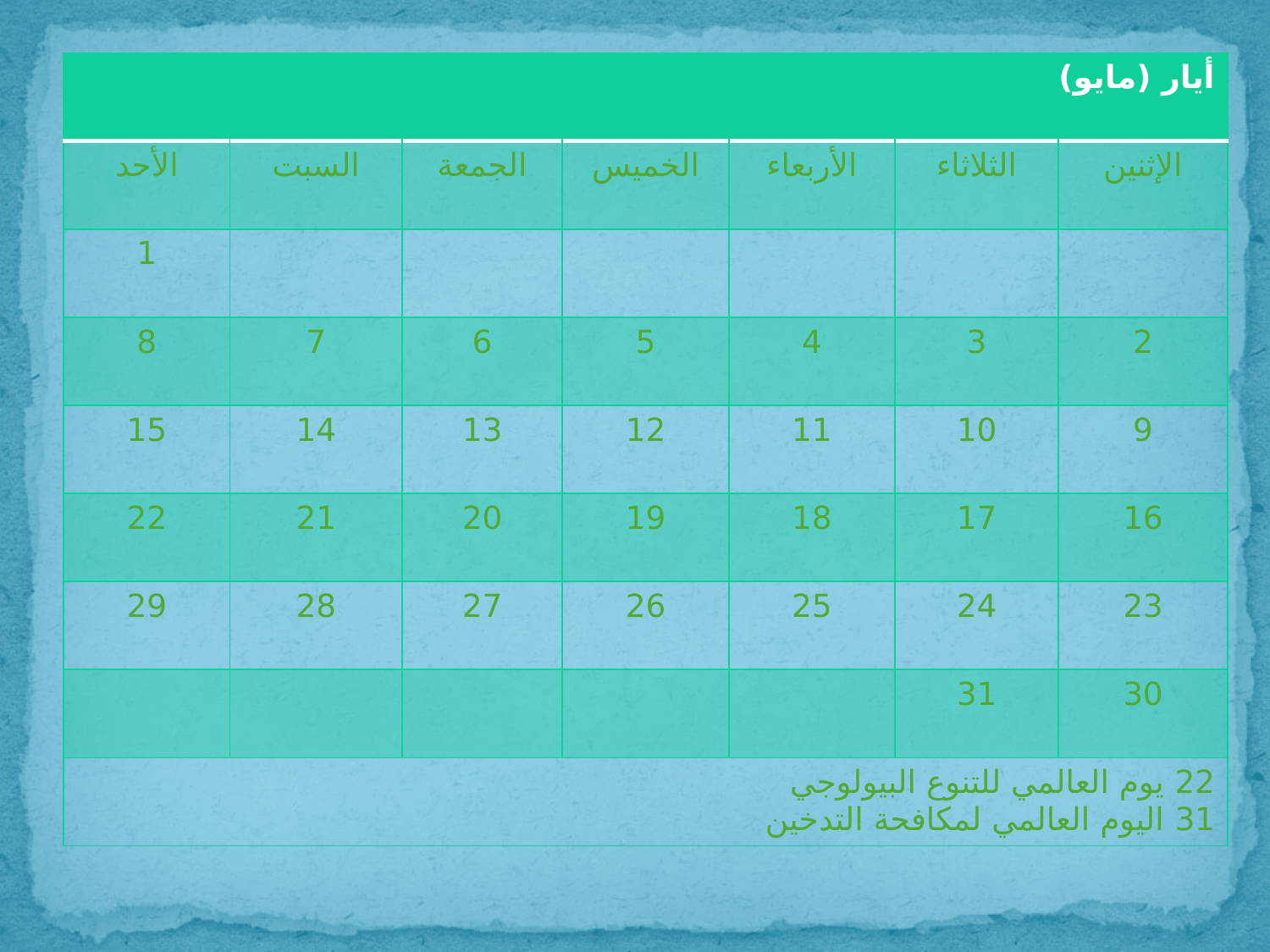

| أيار (مايو) |  |  |  |  |  |  |
| --- | --- | --- | --- | --- | --- | --- |
| الأحد | السبت | الجمعة | الخميس | الأربعاء | الثلاثاء | الإثنين |
| 1 |  |  |  |  |  |  |
| 8 | 7 | 6 | 5 | 4 | 3 | 2 |
| 15 | 14 | 13 | 12 | 11 | 10 | 9 |
| 22 | 21 | 20 | 19 | 18 | 17 | 16 |
| 29 | 28 | 27 | 26 | 25 | 24 | 23 |
|  |  |  |  |  | 31 | 30 |
| 22 يوم العالمي للتنوع البيولوجي 31 اليوم العالمي لمكافحة التدخين |  |  |  |  |  |  |